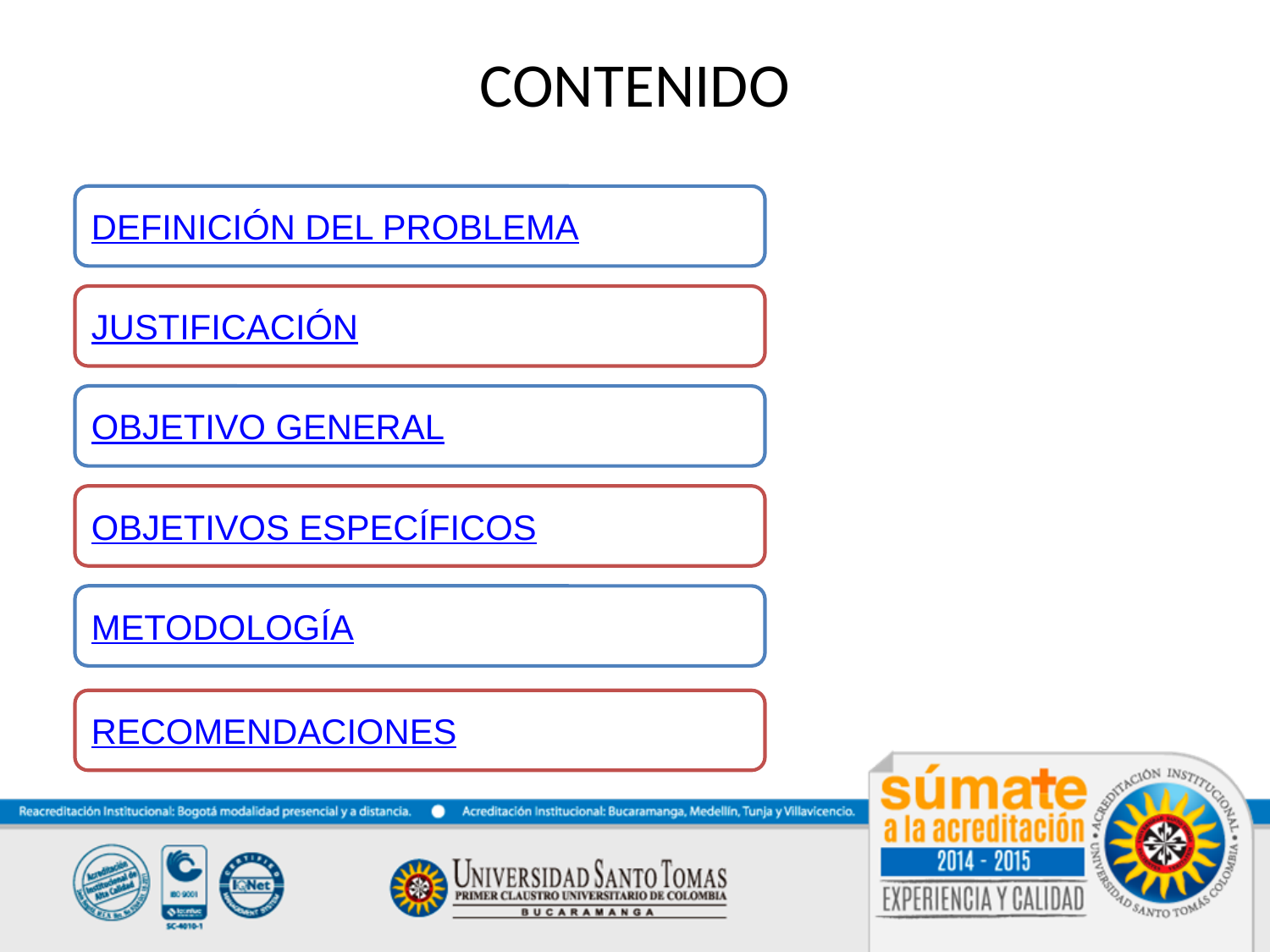

# CONTENIDO
DEFINICIÓN DEL PROBLEMA
JUSTIFICACIÓN
OBJETIVO GENERAL
OBJETIVOS ESPECÍFICOS
METODOLOGÍA
RECOMENDACIONES